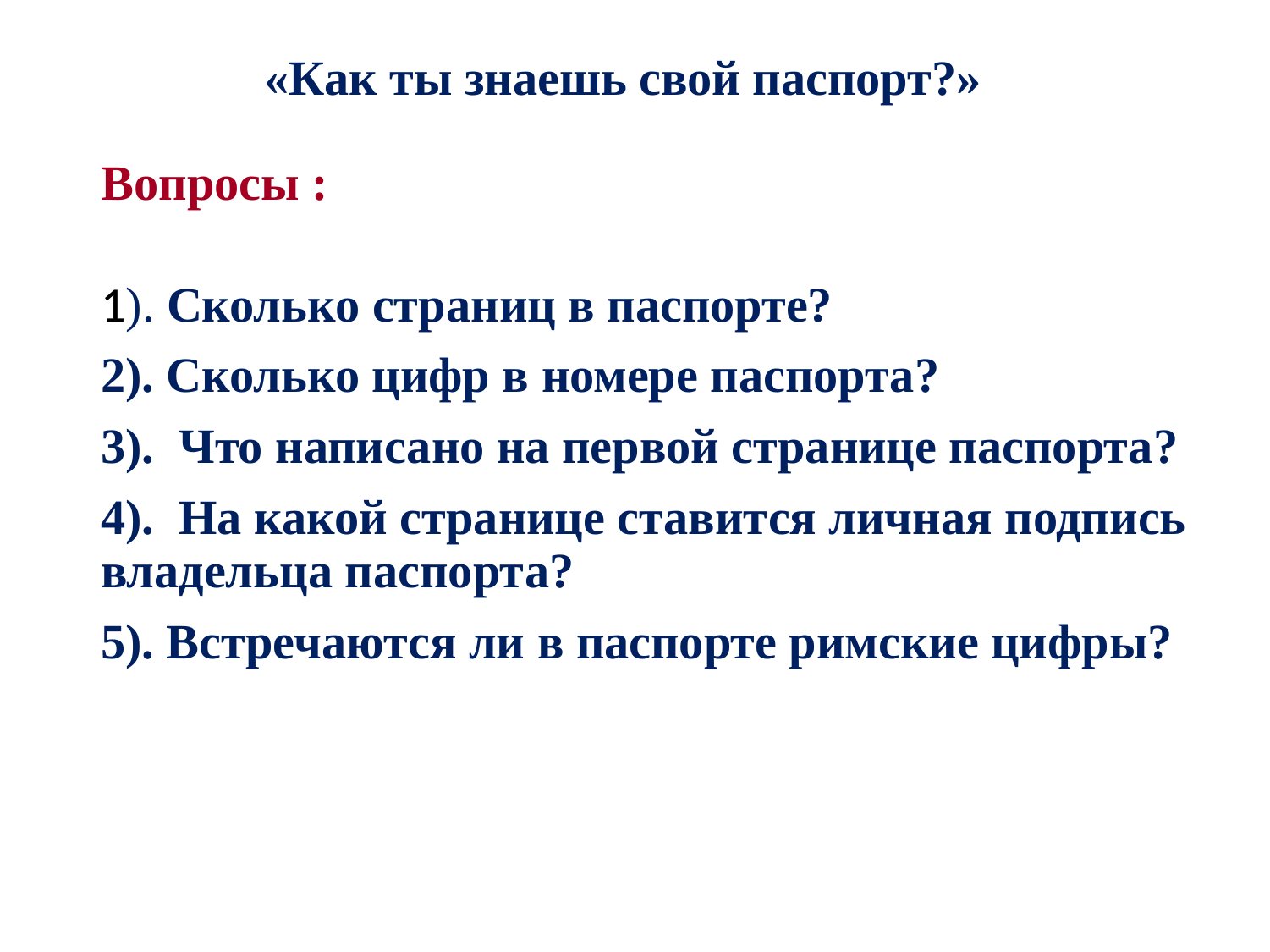

«Как ты знаешь свой паспорт?»
# Вопросы :
1). Сколько страниц в паспорте?
2). Сколько цифр в номере паспорта?
3).  Что написано на первой странице паспорта?
4).  На какой странице ставится личная подпись владельца паспорта?
5). Встречаются ли в паспорте римские цифры?